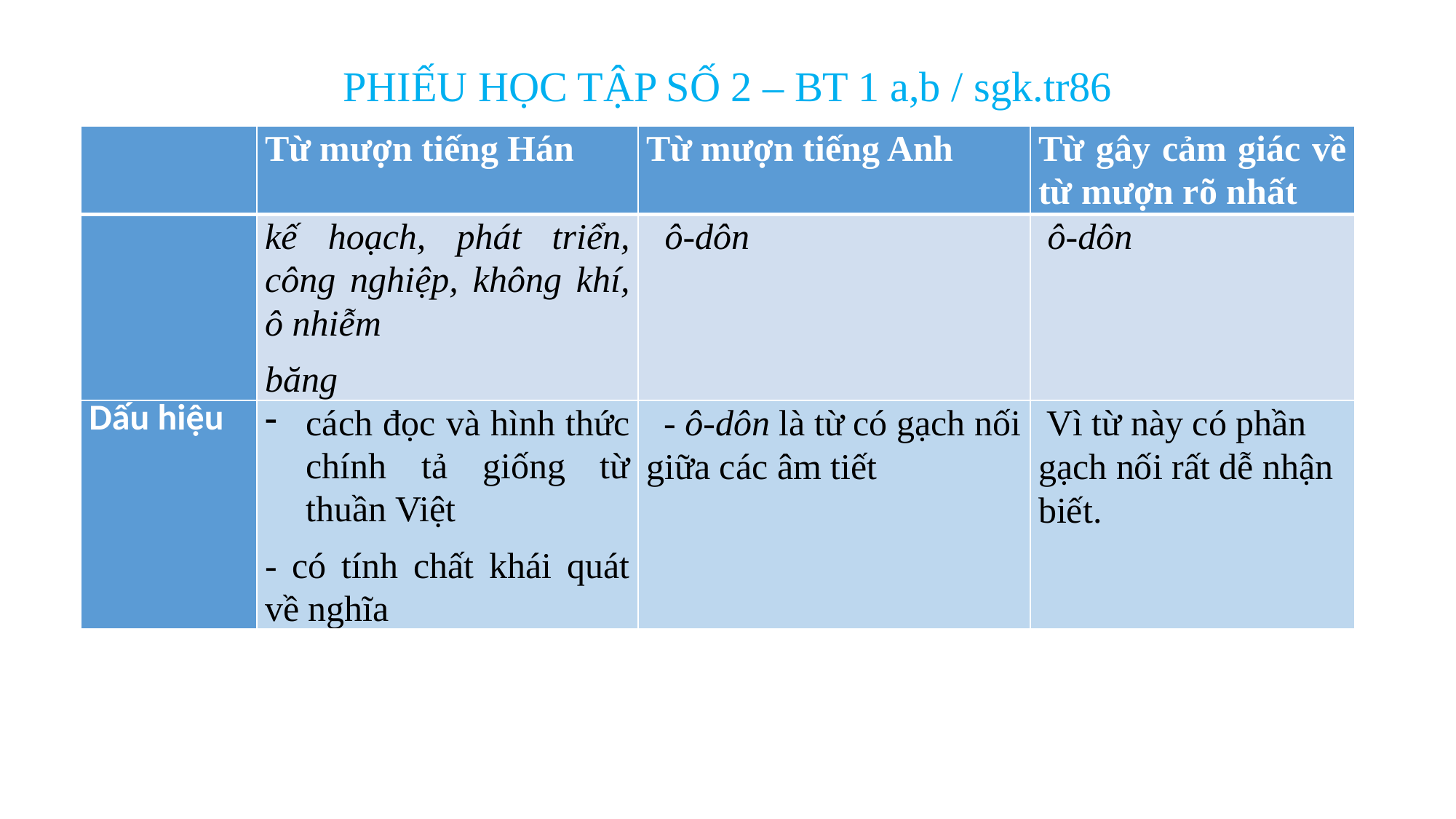

# PHIẾU HỌC TẬP SỐ 2 – BT 1 a,b / sgk.tr86
|  | Từ mượn tiếng Hán | Từ mượn tiếng Anh | Từ gây cảm giác về từ mượn rõ nhất |
| --- | --- | --- | --- |
|  | kế hoạch, phát triển, công nghiệp, không khí, ô nhiễm băng | ô-dôn | ô-dôn |
| Dấu hiệu | cách đọc và hình thức chính tả giống từ thuần Việt - có tính chất khái quát về nghĩa | - ô-dôn là từ có gạch nối giữa các âm tiết | Vì từ này có phần gạch nối rất dễ nhận biết. |